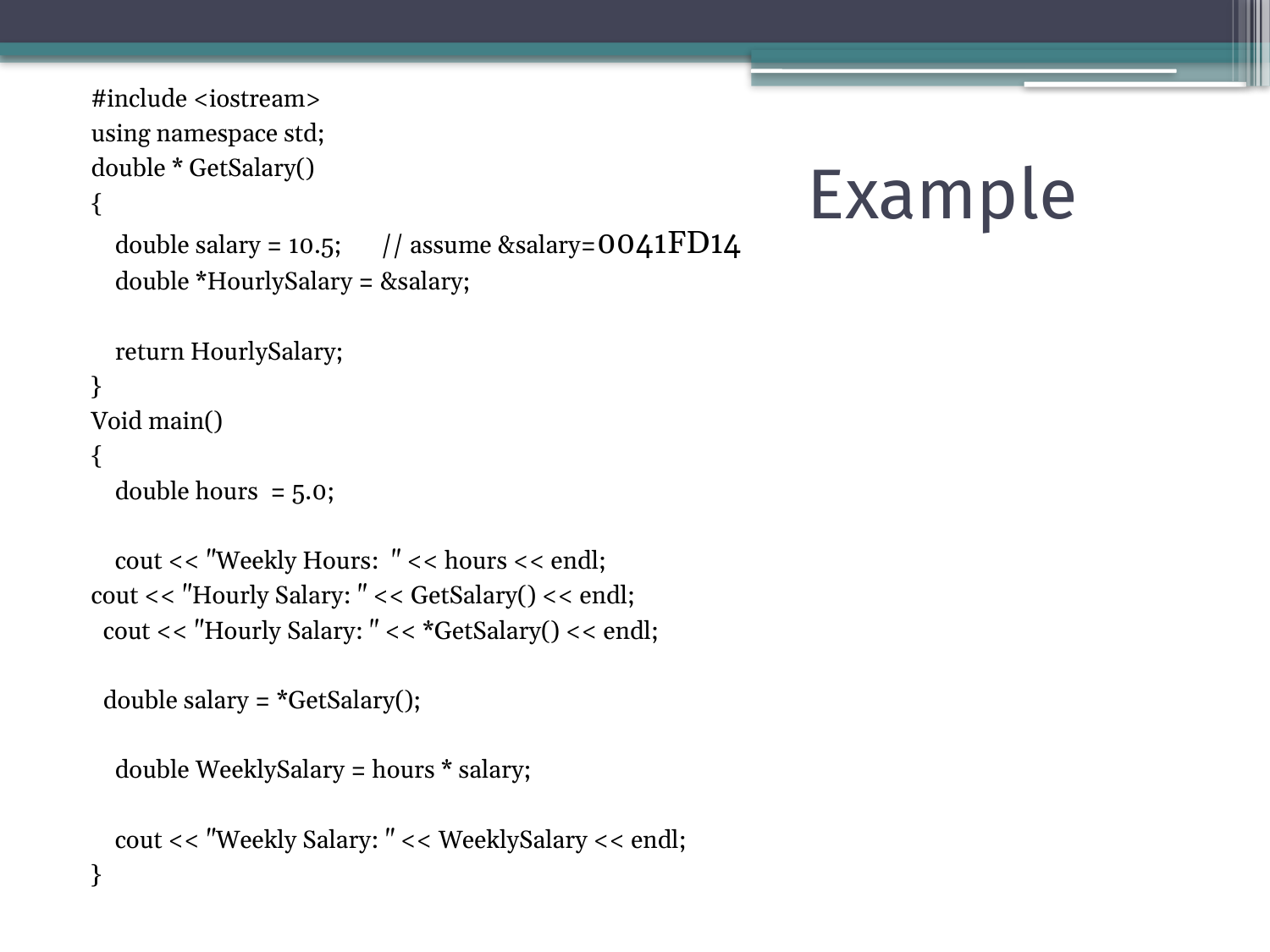

#include <iostream>
using namespace std;
double * GetSalary()
{
    double salary = 10.5; 	// assume &salary=0041FD14
    double *HourlySalary = &salary;

    return HourlySalary;
}
Void main()
{
    double hours  = 5.0;

    cout << "Weekly Hours:  " << hours << endl;
cout << "Hourly Salary: " << GetSalary() << endl;
  cout << "Hourly Salary: " << *GetSalary() << endl;

  double salary = *GetSalary();

    double WeeklySalary = hours * salary;

    cout << "Weekly Salary: " << WeeklySalary << endl;
}
# Example